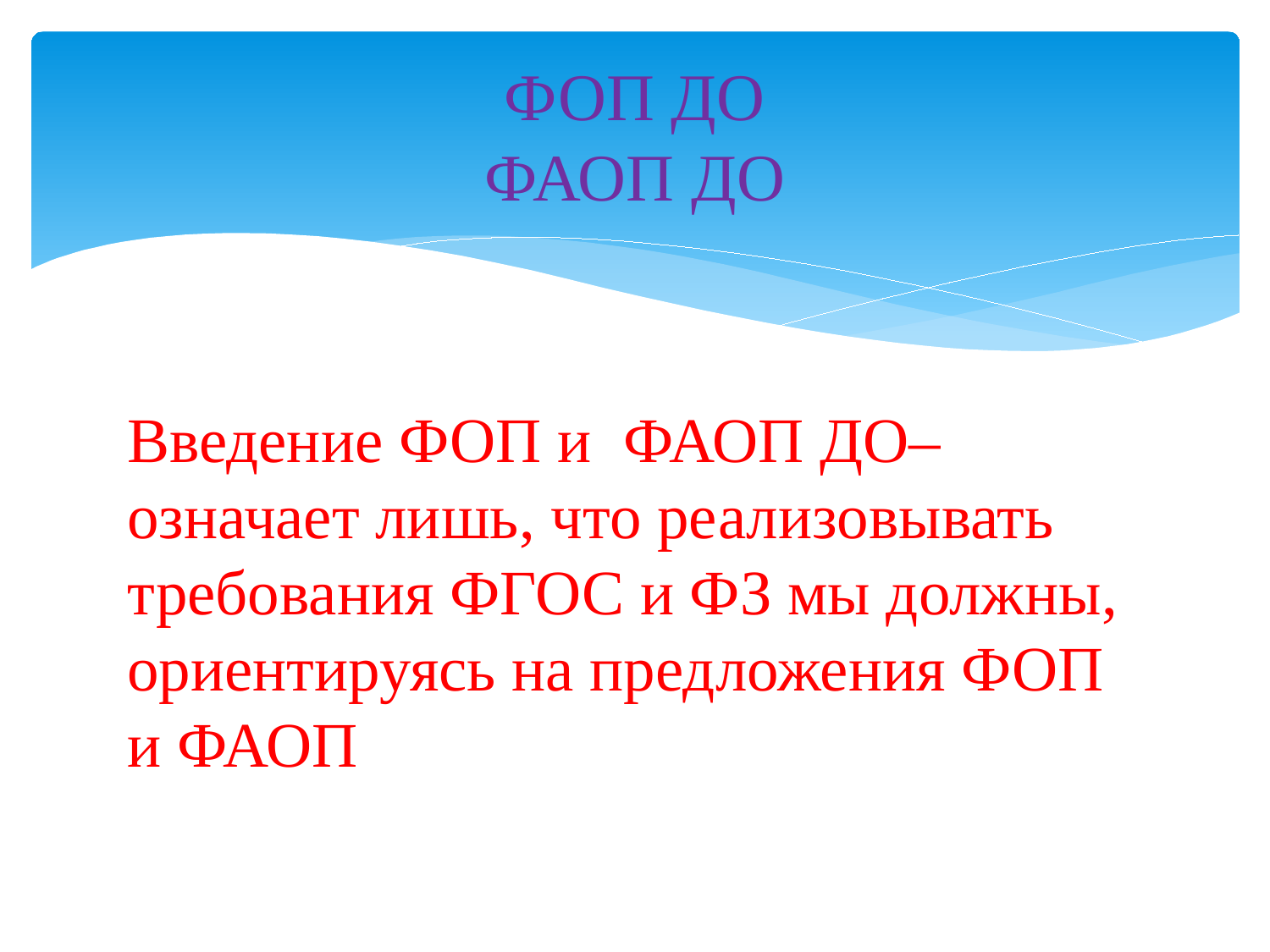

# ФОП ДО ФАОП ДО
Введение ФОП и  ФАОП ДО– означает лишь, что реализовывать требования ФГОС и ФЗ мы должны, ориентируясь на предложения ФОП и ФАОП